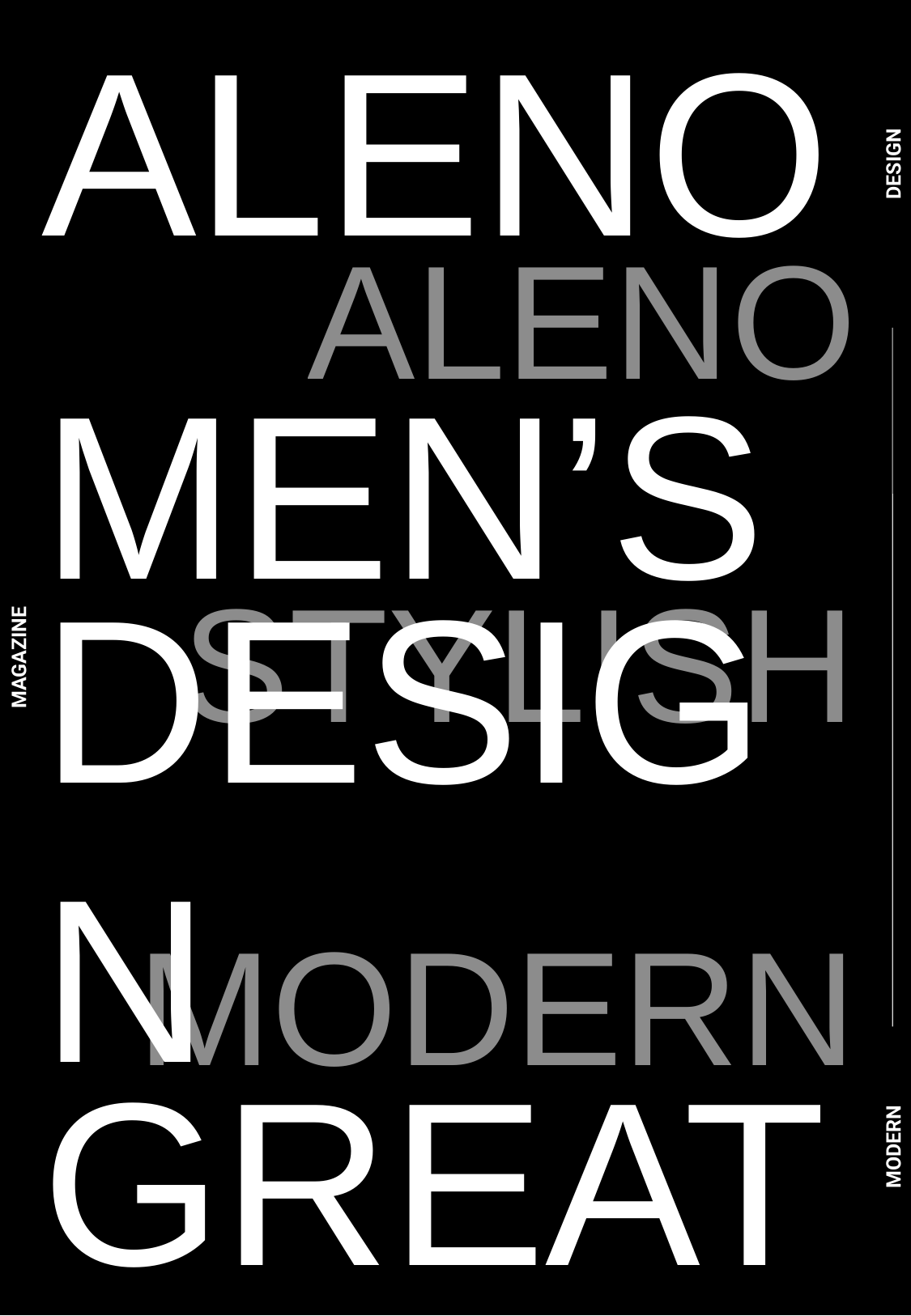

ALENO
ALENO
MEN’S
STYLISH
DESIGN
MODERN
GREAT